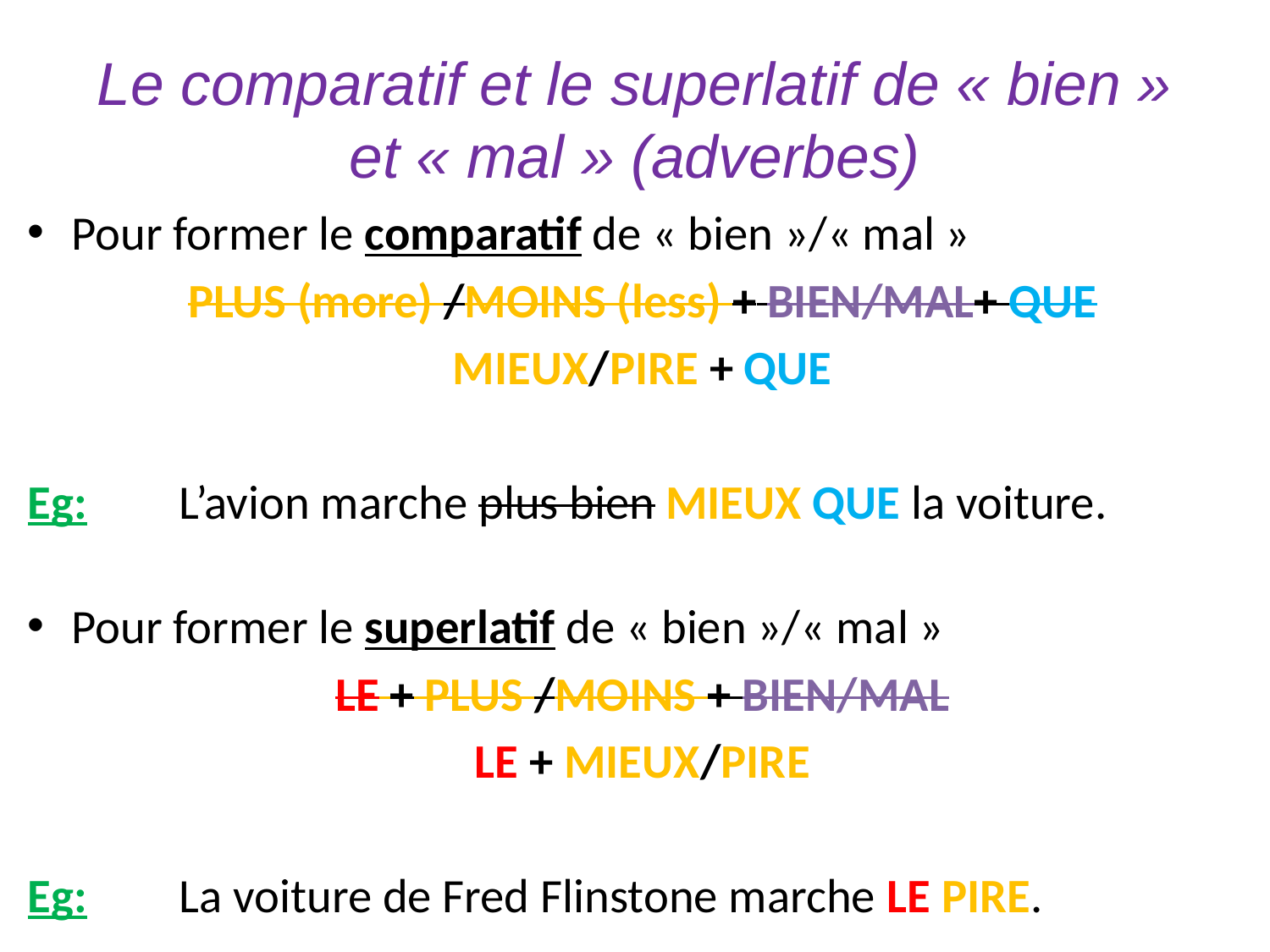

# Le comparatif et le superlatif de « bien » et « mal » (adverbes)
Pour former le comparatif de « bien »/« mal »
PLUS (more) /MOINS (less) + BIEN/MAL+ QUE
MIEUX/PIRE + QUE

Eg:	L’avion marche plus bien MIEUX QUE la voiture.
Pour former le superlatif de « bien »/« mal »
LE + PLUS /MOINS + BIEN/MAL
LE + MIEUX/PIRE

Eg:	La voiture de Fred Flinstone marche LE PIRE.